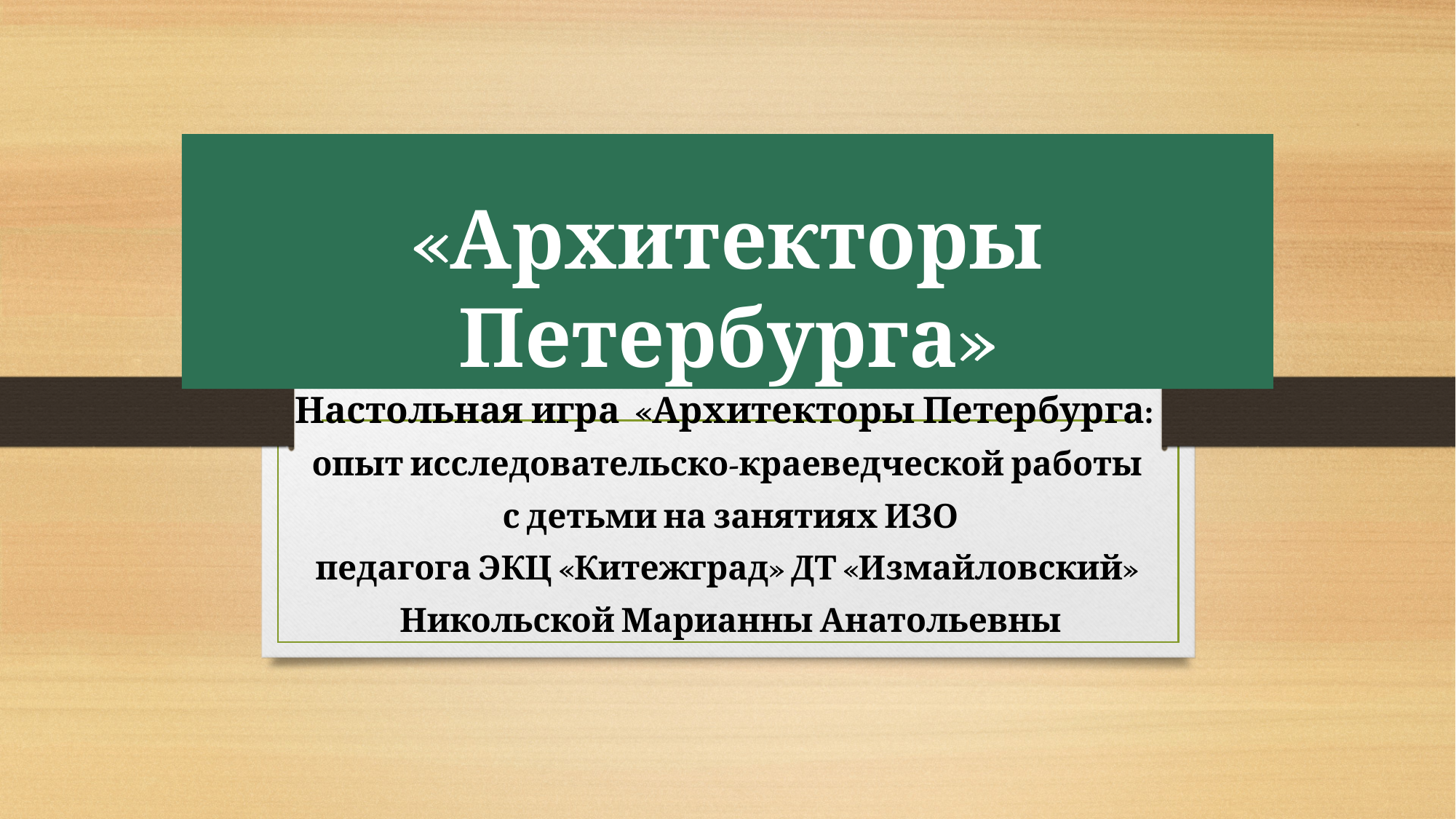

# «Архитекторы Петербурга»
Настольная игра  «Архитекторы Петербурга:
опыт исследовательско-краеведческой работы
 с детьми на занятиях ИЗО
педагога ЭКЦ «Китежград» ДТ «Измайловский»
 Никольской Марианны Анатольевны